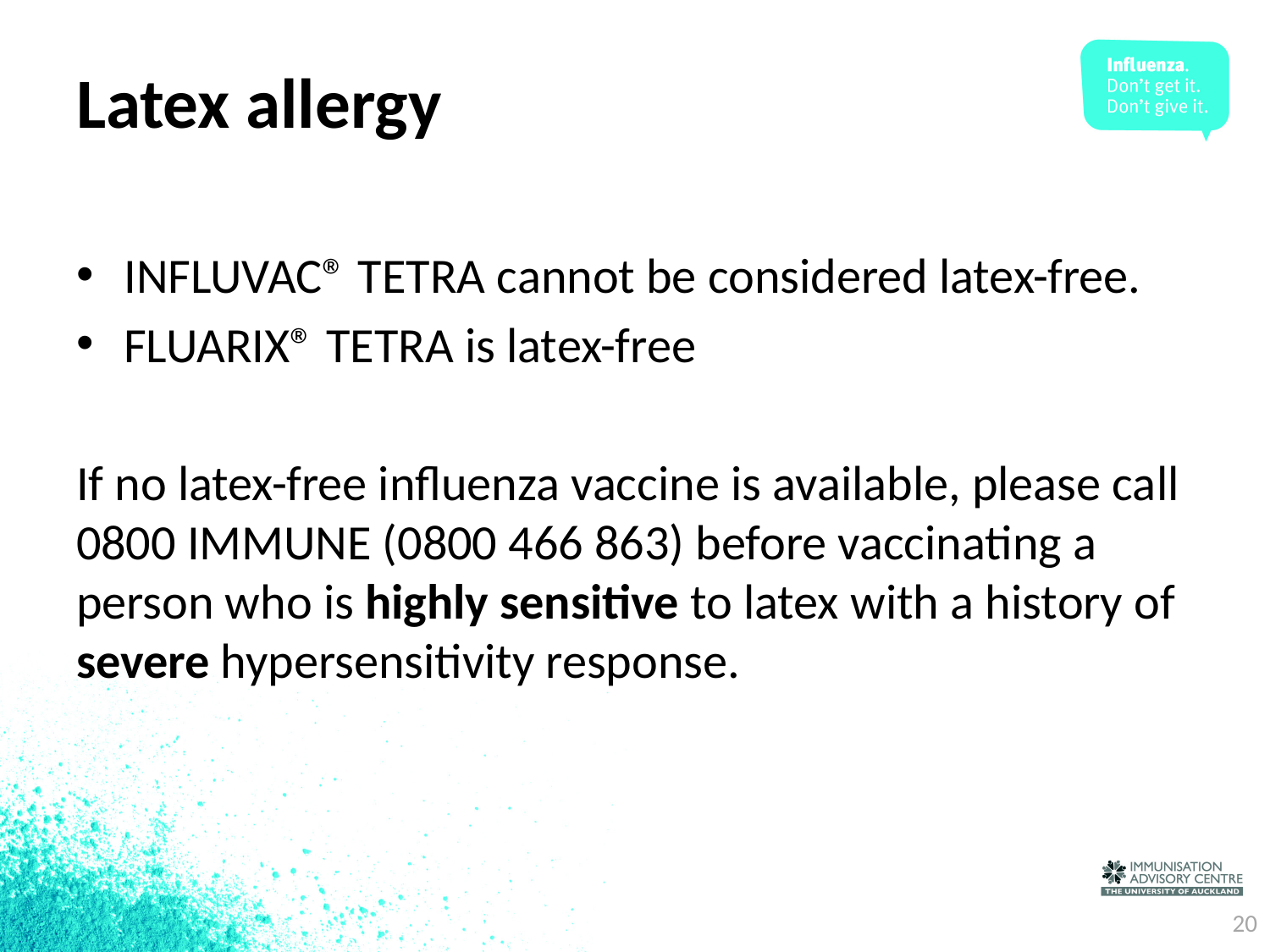

# Latex allergy
INFLUVAC® TETRA cannot be considered latex-free.
FLUARIX® TETRA is latex-free

If no latex-free influenza vaccine is available, please call 0800 IMMUNE (0800 466 863) before vaccinating a person who is highly sensitive to latex with a history of severe hypersensitivity response.

20